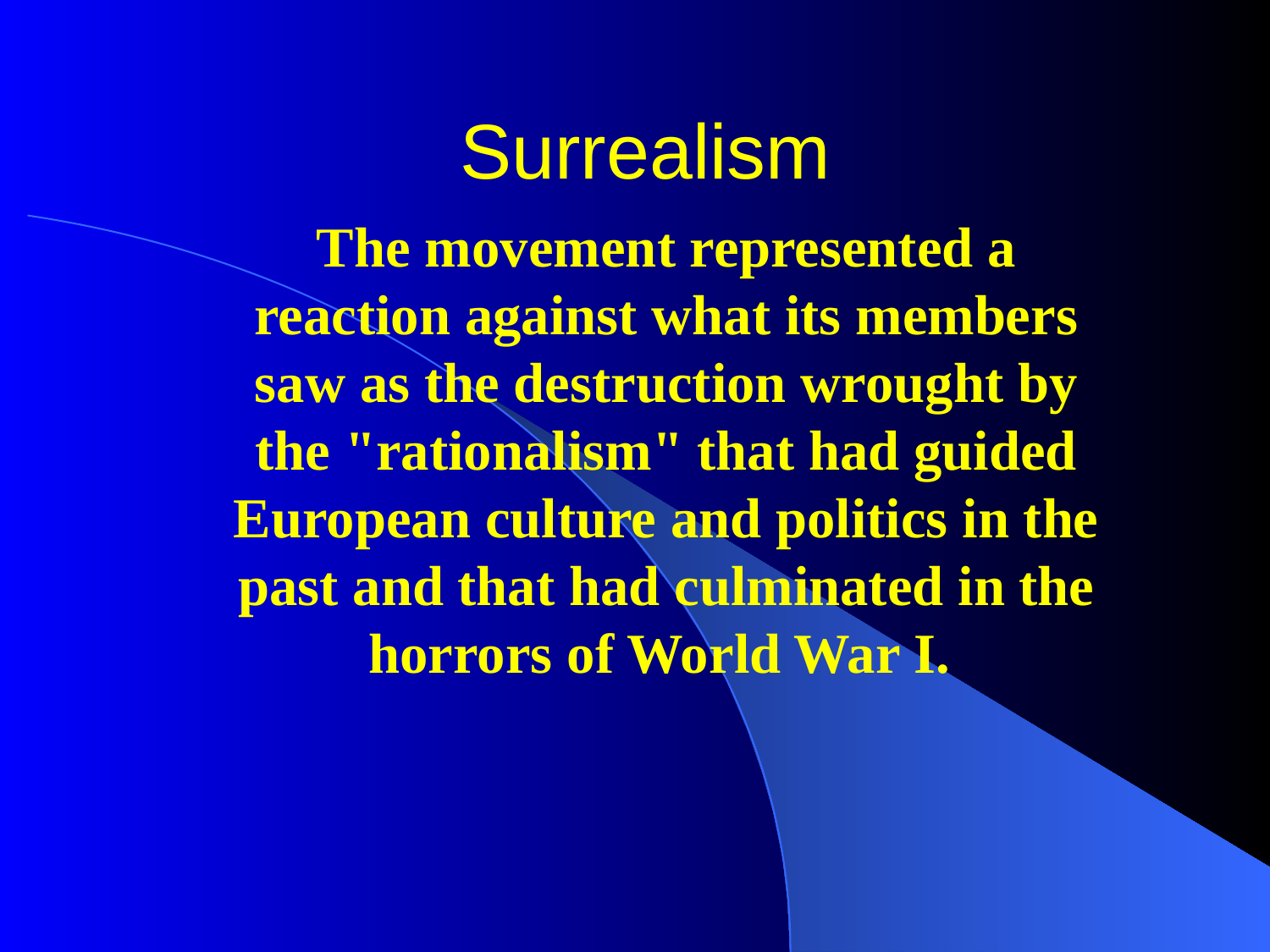

# Surrealism
The movement represented a reaction against what its members saw as the destruction wrought by the "rationalism" that had guided European culture and politics in the past and that had culminated in the horrors of World War I.